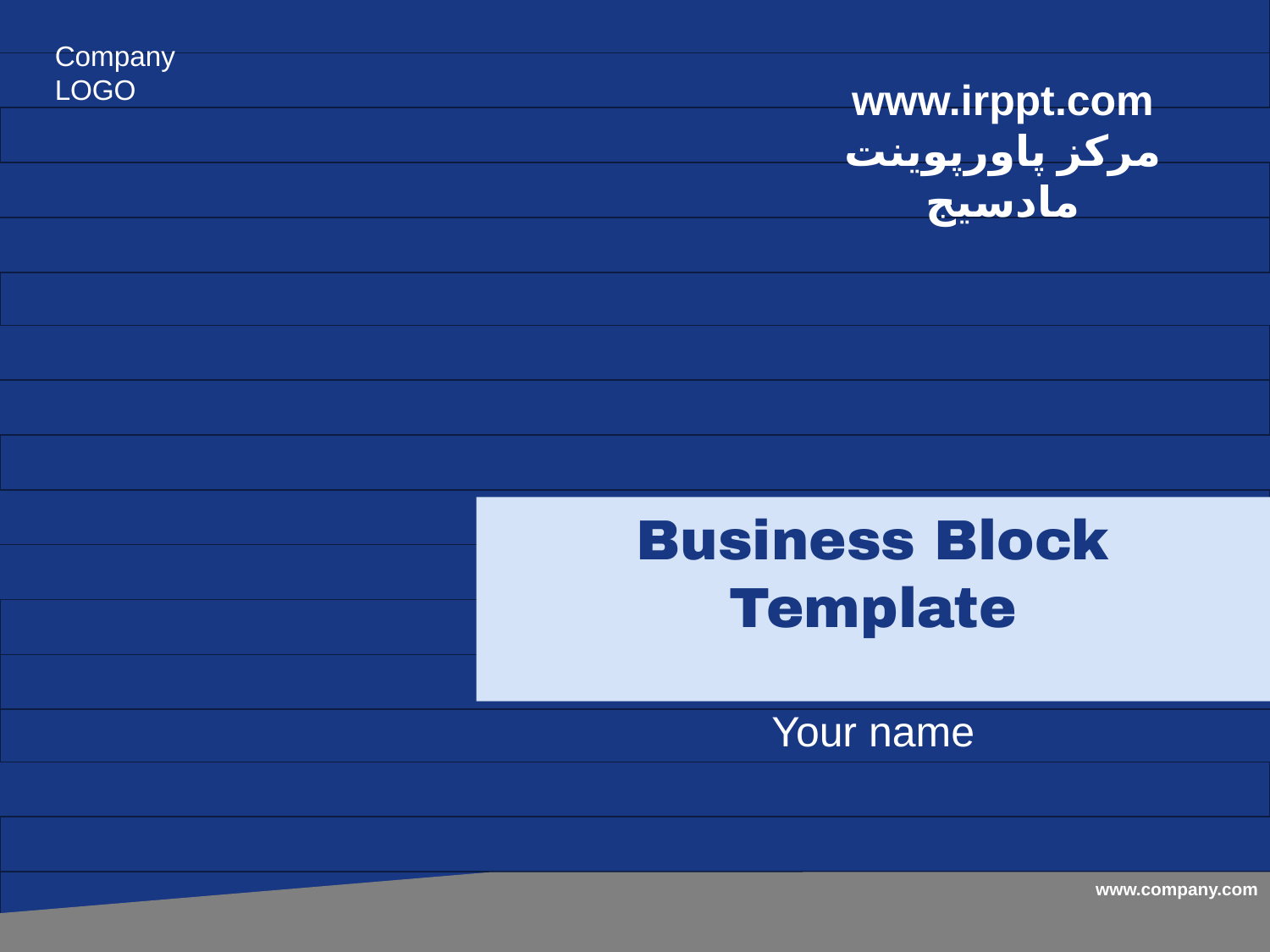

www.irppt.com
مرکز پاورپوینت مادسیج

# Business Block Template
Your name